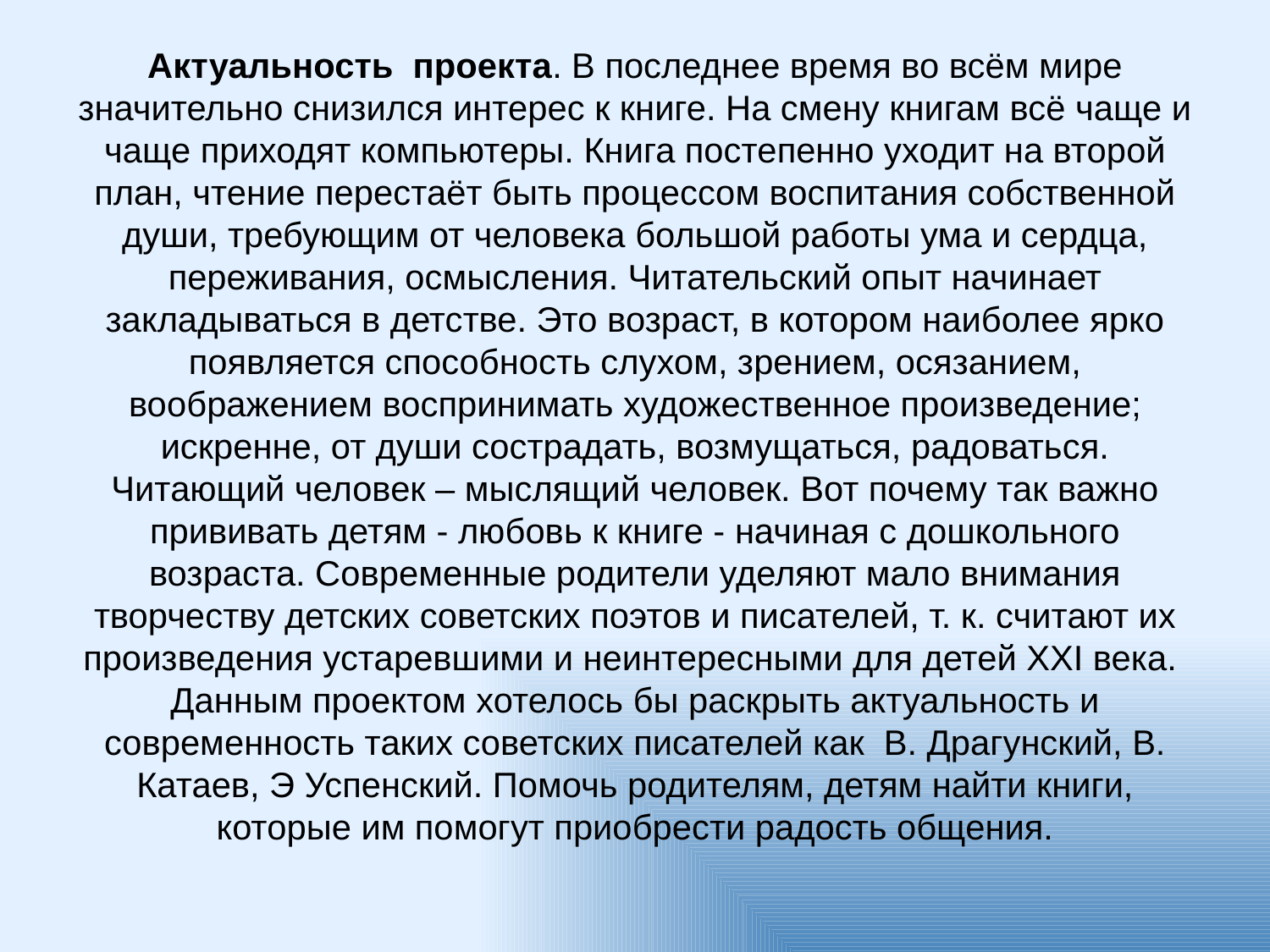

# Актуальность  проекта. В последнее время во всём мире значительно снизился интерес к книге. На смену книгам всё чаще и чаще приходят компьютеры. Книга постепенно уходит на второй план, чтение перестаёт быть процессом воспитания собственной души, требующим от человека большой работы ума и сердца, переживания, осмысления. Читательский опыт начинает закладываться в детстве. Это возраст, в котором наиболее ярко появляется способность слухом, зрением, осязанием, воображением воспринимать художественное произведение; искренне, от души сострадать, возмущаться, радоваться. Читающий человек – мыслящий человек. Вот почему так важно прививать детям - любовь к книге - начиная с дошкольного возраста. Современные родители уделяют мало внимания творчеству детских советских поэтов и писателей, т. к. считают их произведения устаревшими и неинтересными для детей XXI века. Данным проектом хотелось бы раскрыть актуальность и современность таких советских писателей как  В. Драгунский, В. Катаев, Э Успенский. Помочь родителям, детям найти книги, которые им помогут приобрести радость общения.